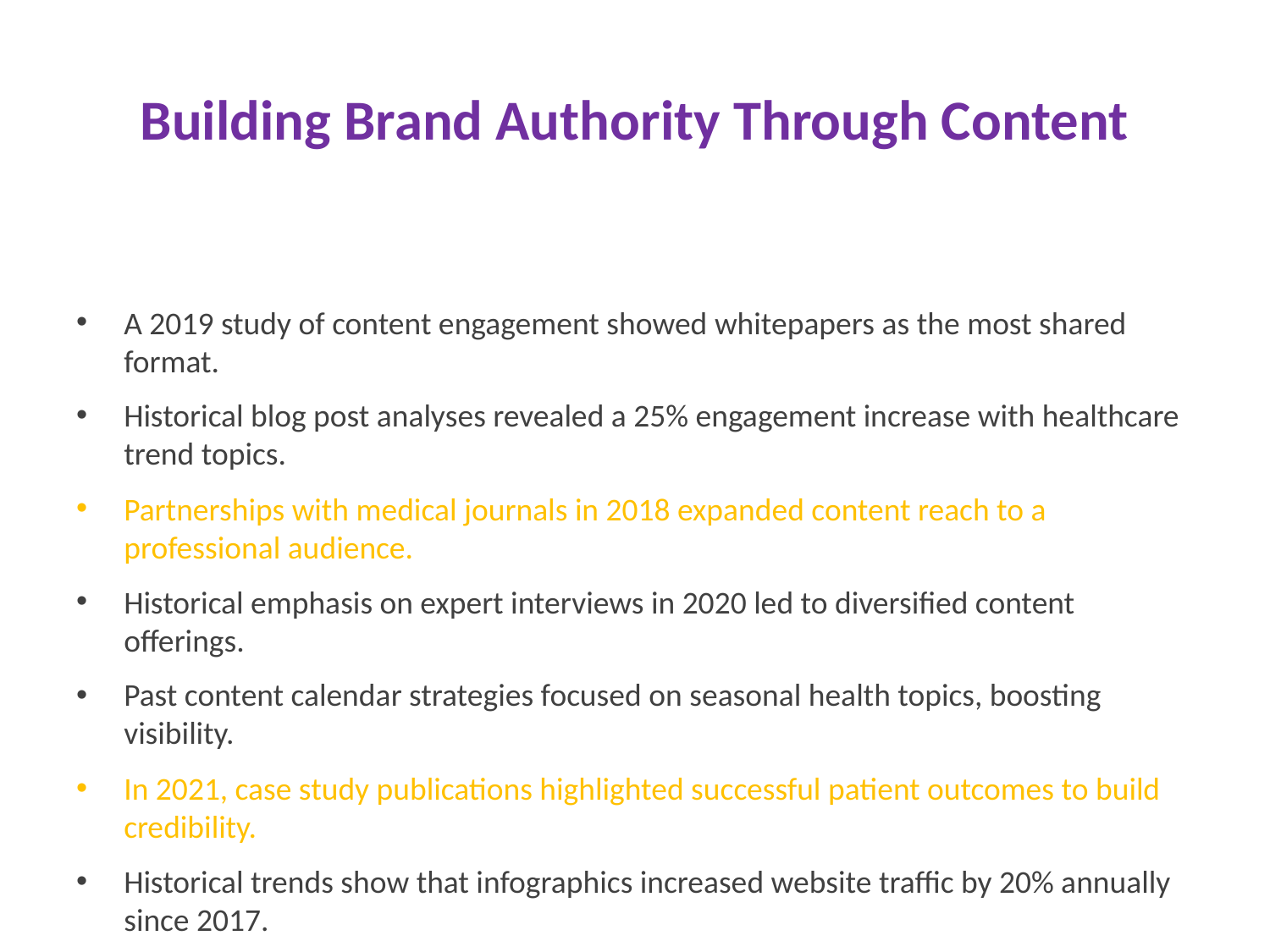

# Building Brand Authority Through Content

A 2019 study of content engagement showed whitepapers as the most shared format.
Historical blog post analyses revealed a 25% engagement increase with healthcare trend topics.
Partnerships with medical journals in 2018 expanded content reach to a professional audience.
Historical emphasis on expert interviews in 2020 led to diversified content offerings.
Past content calendar strategies focused on seasonal health topics, boosting visibility.
In 2021, case study publications highlighted successful patient outcomes to build credibility.
Historical trends show that infographics increased website traffic by 20% annually since 2017.